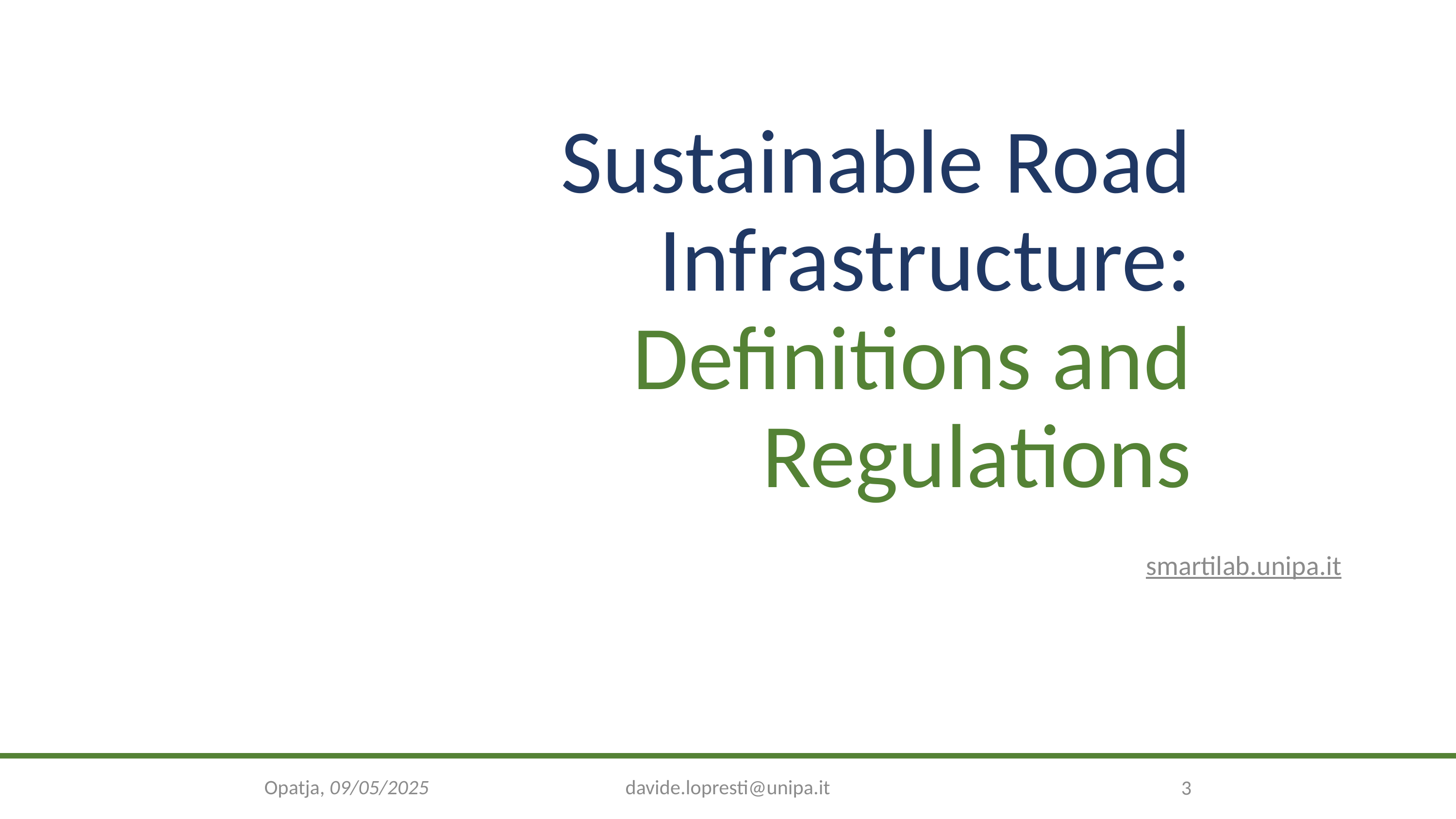

# Sustainable Road Infrastructure: Definitions and Regulations
smartilab.unipa.it
3
Opatja, 09/05/2025
davide.lopresti@unipa.it